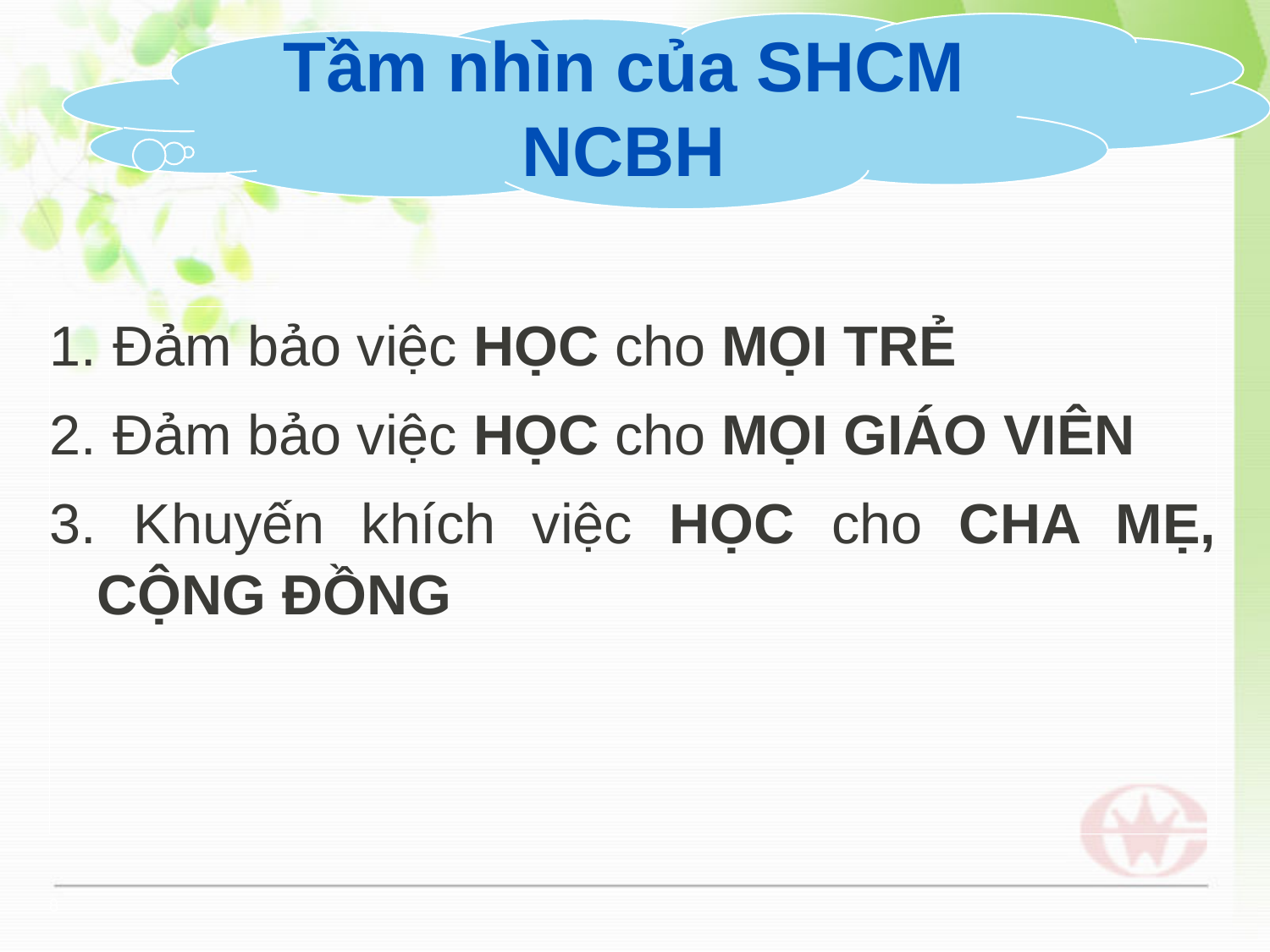

Tầm nhìn của SHCM NCBH

 Đảm bảo việc HỌC cho MỌI TRẺ
 Đảm bảo việc HỌC cho MỌI GIÁO VIÊN
 Khuyến khích việc HỌC cho CHA MẸ, CỘNG ĐỒNG
8